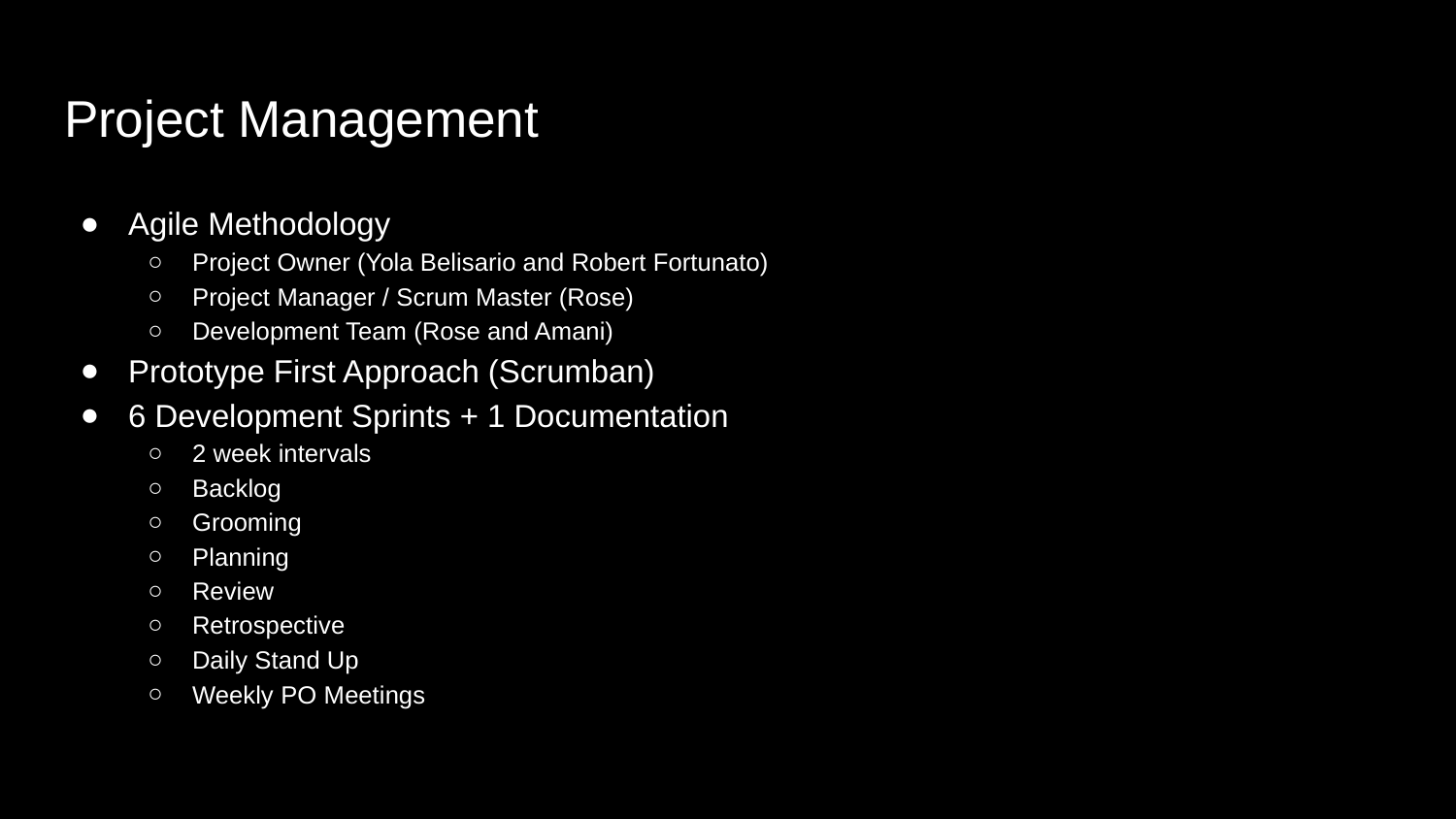

# Project Management
Agile Methodology
Project Owner (Yola Belisario and Robert Fortunato)
Project Manager / Scrum Master (Rose)
Development Team (Rose and Amani)
Prototype First Approach (Scrumban)
6 Development Sprints + 1 Documentation
2 week intervals
Backlog
Grooming
Planning
Review
Retrospective
Daily Stand Up
Weekly PO Meetings